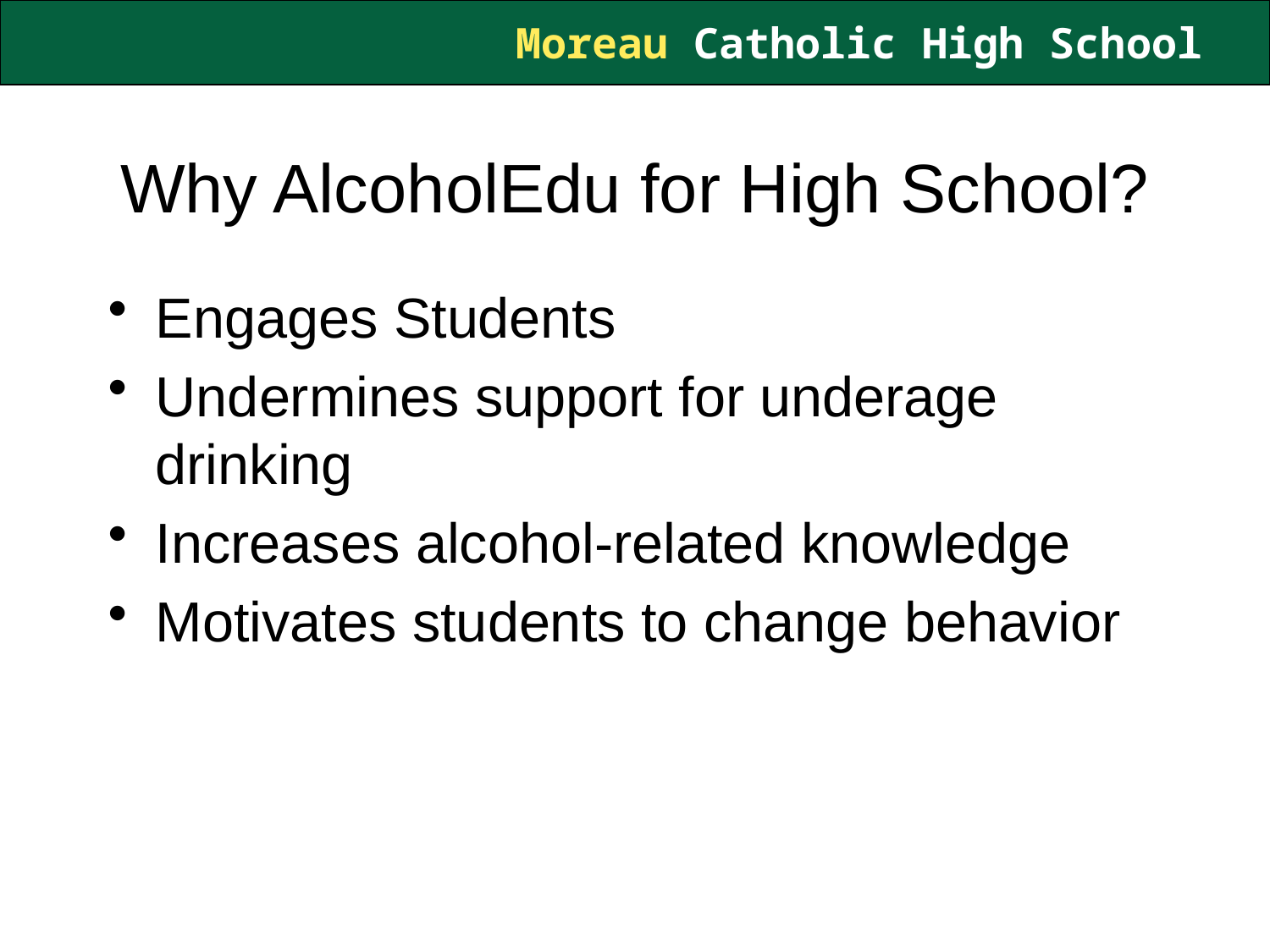

# Why AlcoholEdu for High School?
Engages Students
Undermines support for underage drinking
Increases alcohol-related knowledge
Motivates students to change behavior